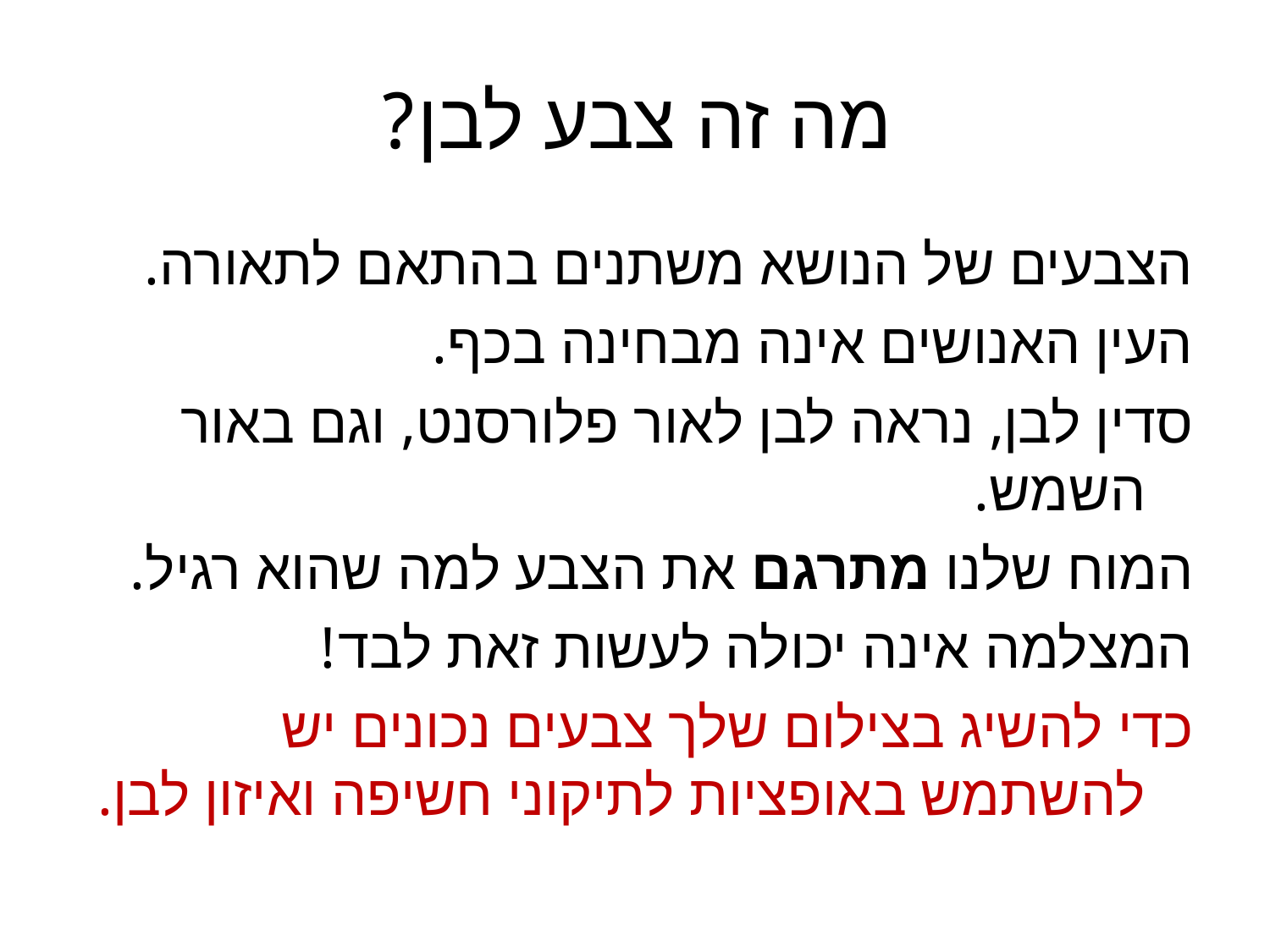

# מה זה צבע לבן?
הצבעים של הנושא משתנים בהתאם לתאורה.
העין האנושים אינה מבחינה בכף.
סדין לבן, נראה לבן לאור פלורסנט, וגם באור השמש.
המוח שלנו מתרגם את הצבע למה שהוא רגיל.
המצלמה אינה יכולה לעשות זאת לבד!
כדי להשיג בצילום שלך צבעים נכונים יש להשתמש באופציות לתיקוני חשיפה ואיזון לבן.